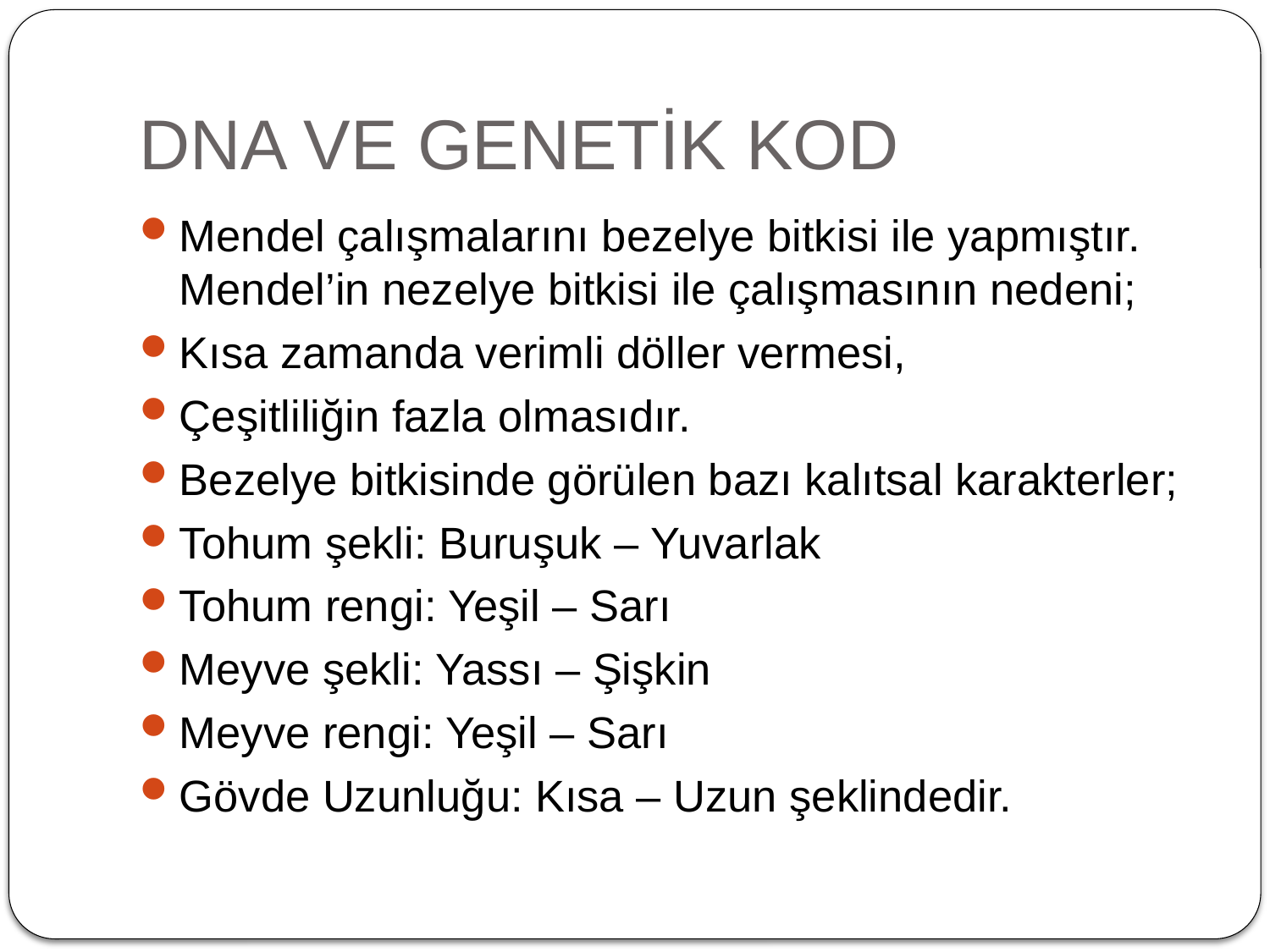

# DNA VE GENETİK KOD
Mendel çalışmalarını bezelye bitkisi ile yapmıştır. Mendel’in nezelye bitkisi ile çalışmasının nedeni;
Kısa zamanda verimli döller vermesi,
Çeşitliliğin fazla olmasıdır.
Bezelye bitkisinde görülen bazı kalıtsal karakterler;
Tohum şekli: Buruşuk – Yuvarlak
Tohum rengi: Yeşil – Sarı
Meyve şekli: Yassı – Şişkin
Meyve rengi: Yeşil – Sarı
Gövde Uzunluğu: Kısa – Uzun şeklindedir.